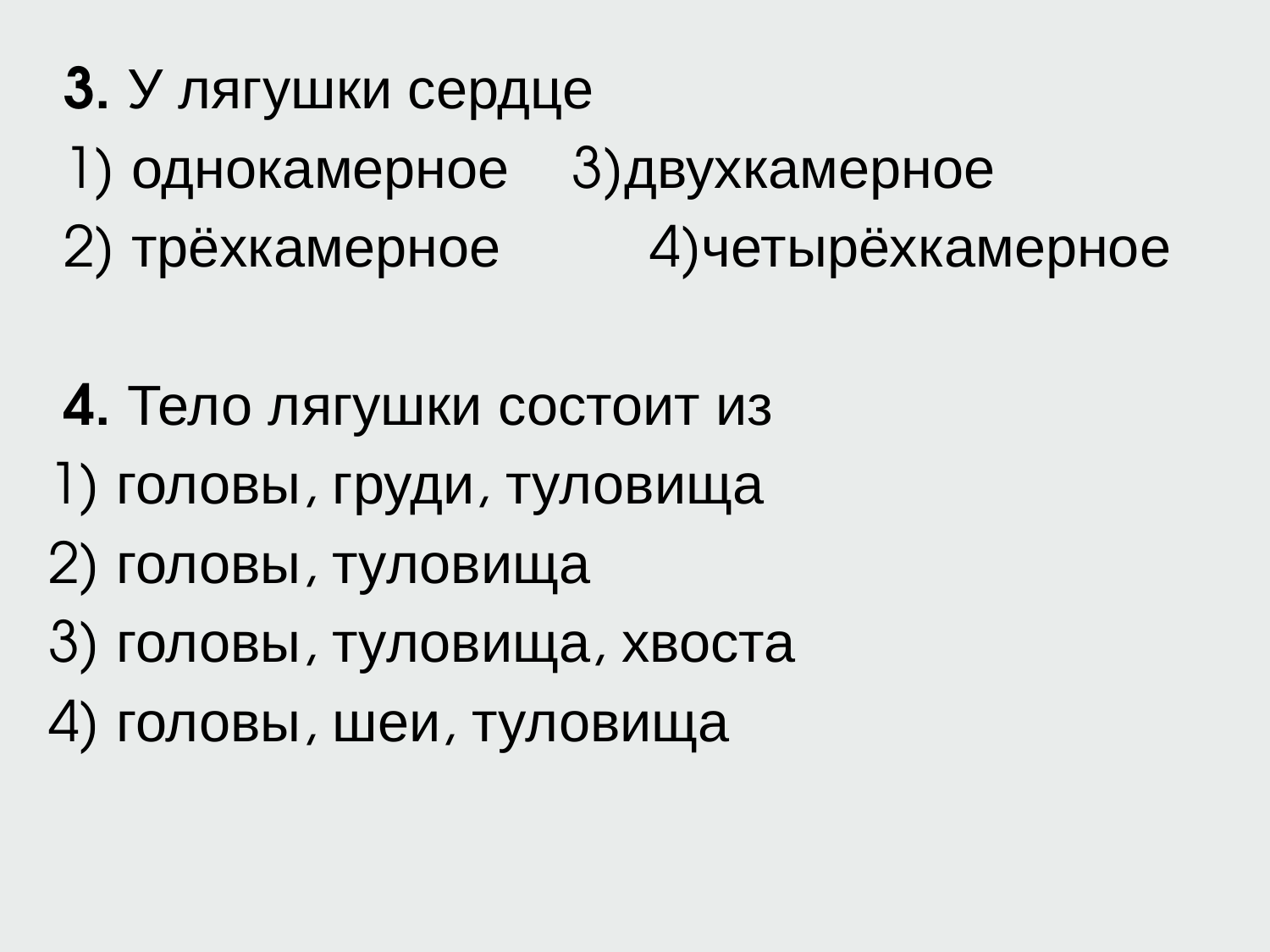

3. У лягушки сердце
1) однокамерное    3)двухкамерное
2) трёхкамерное	     4)четырёхкамерное

4. Тело лягушки состоит из
1) головы, груди, туловища
2) головы, туловища
3) головы, туловища, хвоста
4) головы, шеи, туловища